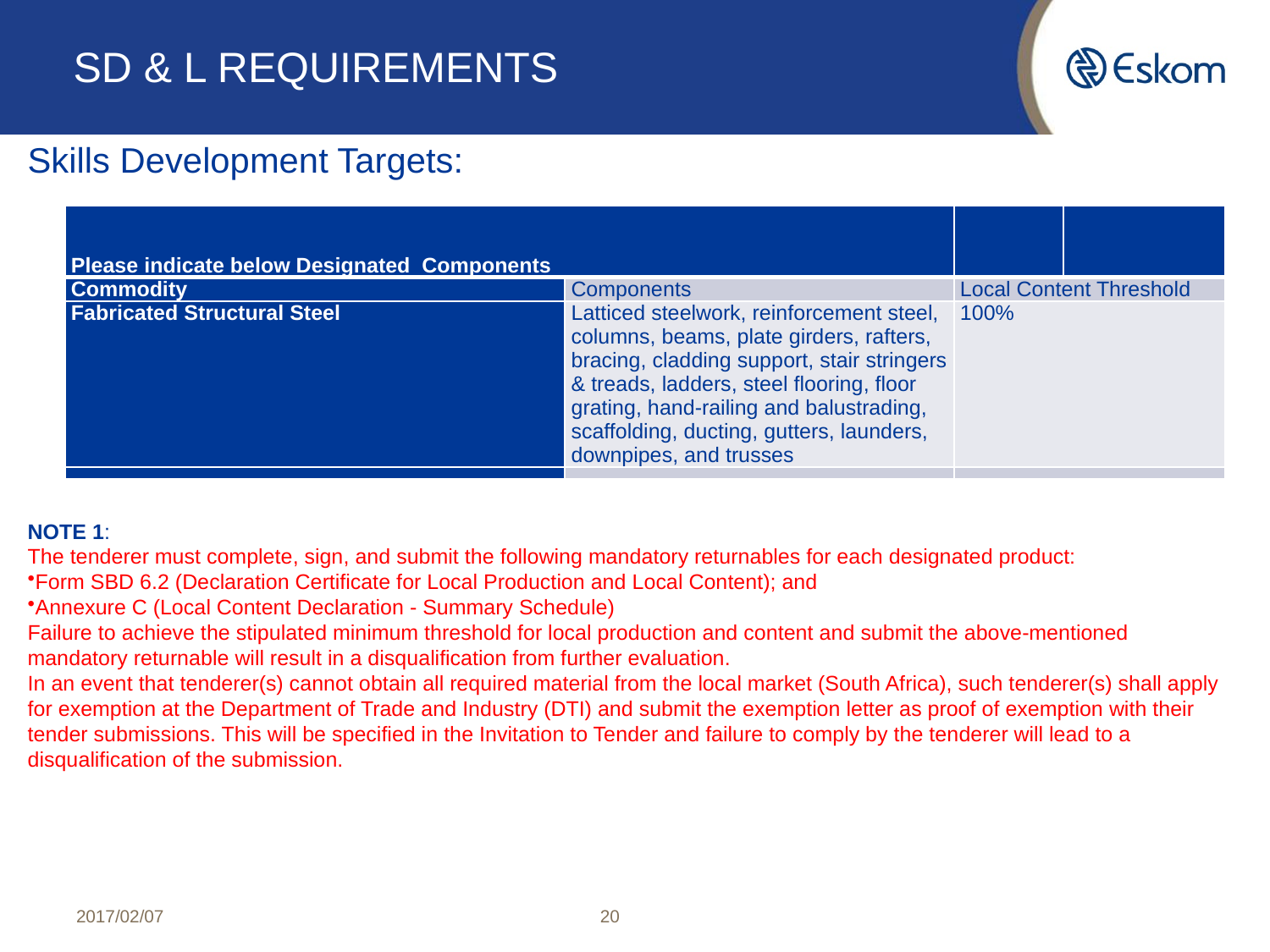

# SD & L REQUIREMENTS
Skills Development Targets:

NOTE 1:
The tenderer must complete, sign, and submit the following mandatory returnables for each designated product:
Form SBD 6.2 (Declaration Certificate for Local Production and Local Content); and
Annexure C (Local Content Declaration - Summary Schedule)
Failure to achieve the stipulated minimum threshold for local production and content and submit the above-mentioned mandatory returnable will result in a disqualification from further evaluation.
In an event that tenderer(s) cannot obtain all required material from the local market (South Africa), such tenderer(s) shall apply for exemption at the Department of Trade and Industry (DTI) and submit the exemption letter as proof of exemption with their tender submissions. This will be specified in the Invitation to Tender and failure to comply by the tenderer will lead to a disqualification of the submission.

| Please indicate below Designated Components |  |  |  |
| --- | --- | --- | --- |
| Commodity | Components | Local Content Threshold |  |
| Fabricated Structural Steel | Latticed steelwork, reinforcement steel, columns, beams, plate girders, rafters, bracing, cladding support, stair stringers & treads, ladders, steel flooring, floor grating, hand-railing and balustrading, scaffolding, ducting, gutters, launders, downpipes, and trusses | 100% |  |
|  |  |  |  |
2017/02/07
20